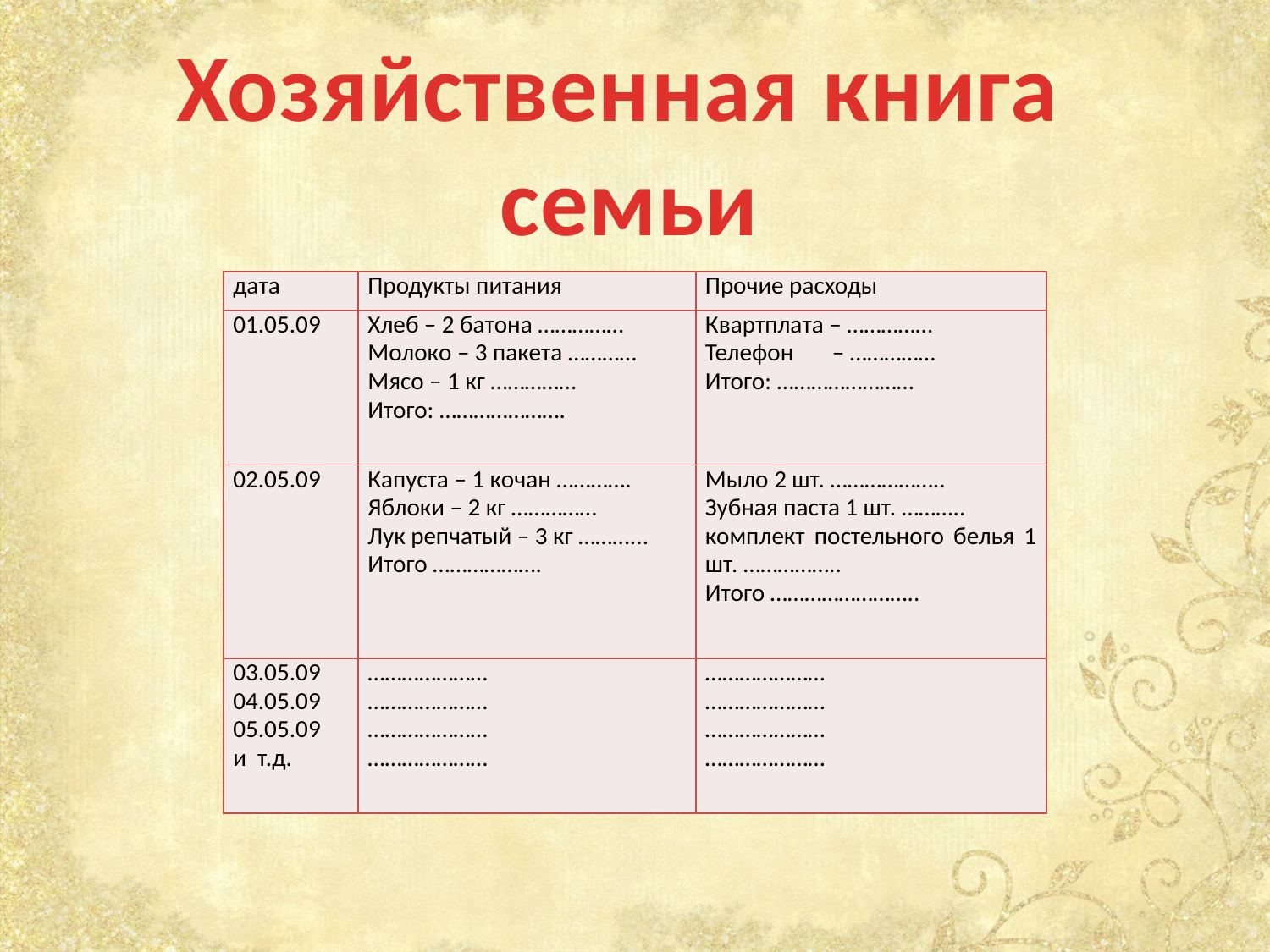

Хозяйственная книга
семьи
| дата | Продукты питания | Прочие расходы |
| --- | --- | --- |
| 01.05.09 | Хлеб – 2 батона …………… Молоко – 3 пакета ………… Мясо – 1 кг …………… Итого: …………………. | Квартплата – …………… Телефон – …………… Итого: …………………… |
| 02.05.09 | Капуста – 1 кочан …………. Яблоки – 2 кг …………… Лук репчатый – 3 кг ………... Итого ………………. | Мыло 2 шт. ……………….. Зубная паста 1 шт. ……….. комплект постельного белья 1 шт. …………….. Итого …………………….. |
| 03.05.09 04.05.09 05.05.09 и т.д. | ………………… ………………… ………………… ………………… | ………………… ………………… ………………… ………………… |